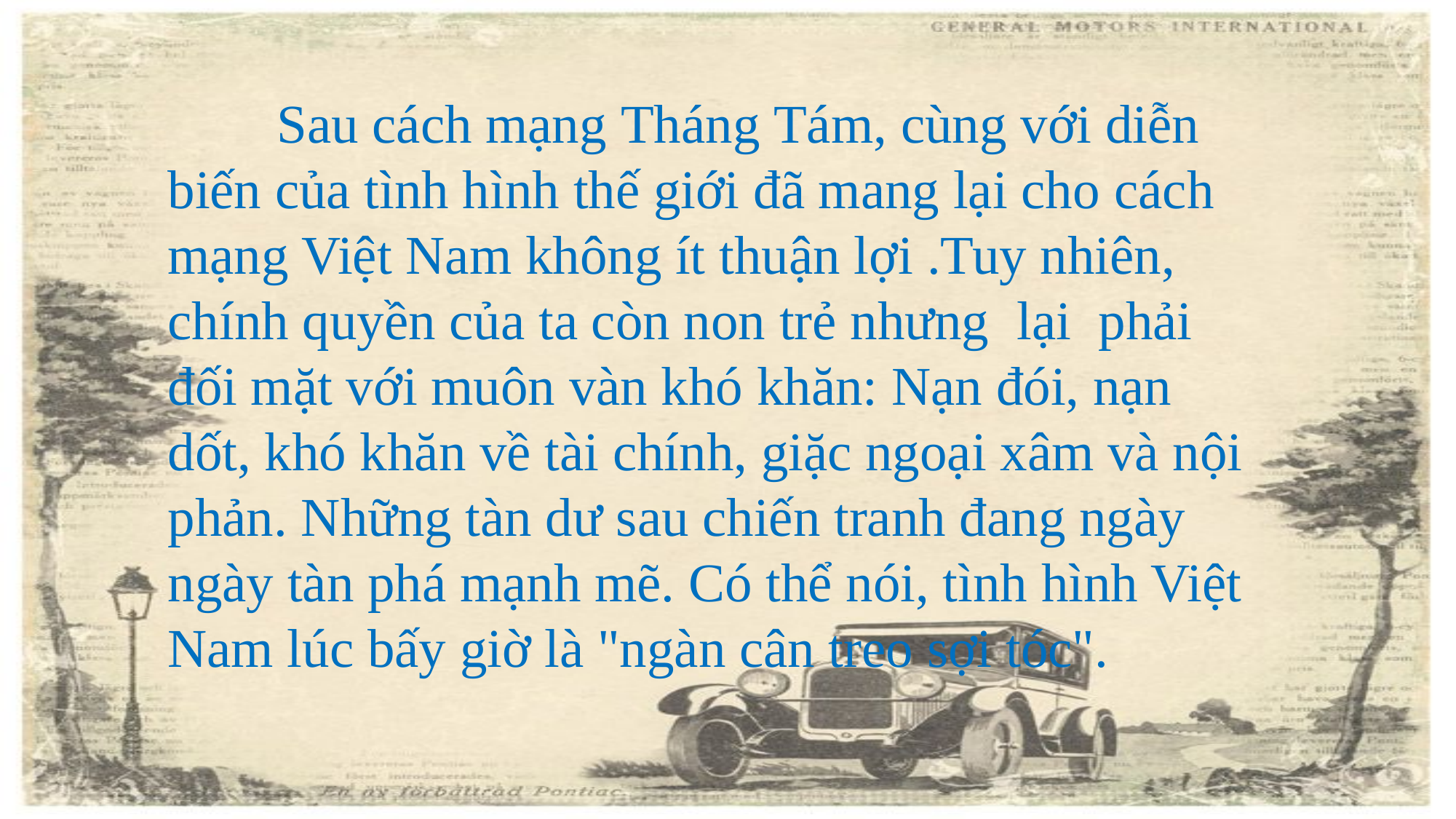

Sau cách mạng Tháng Tám, cùng với diễn biến của tình hình thế giới đã mang lại cho cách mạng Việt Nam không ít thuận lợi .Tuy nhiên, chính quyền của ta còn non trẻ nhưng  lại  phải đối mặt với muôn vàn khó khăn: Nạn đói, nạn dốt, khó khăn về tài chính, giặc ngoại xâm và nội phản. Những tàn dư sau chiến tranh đang ngày ngày tàn phá mạnh mẽ. Có thể nói, tình hình Việt Nam lúc bấy giờ là "ngàn cân treo sợi tóc".